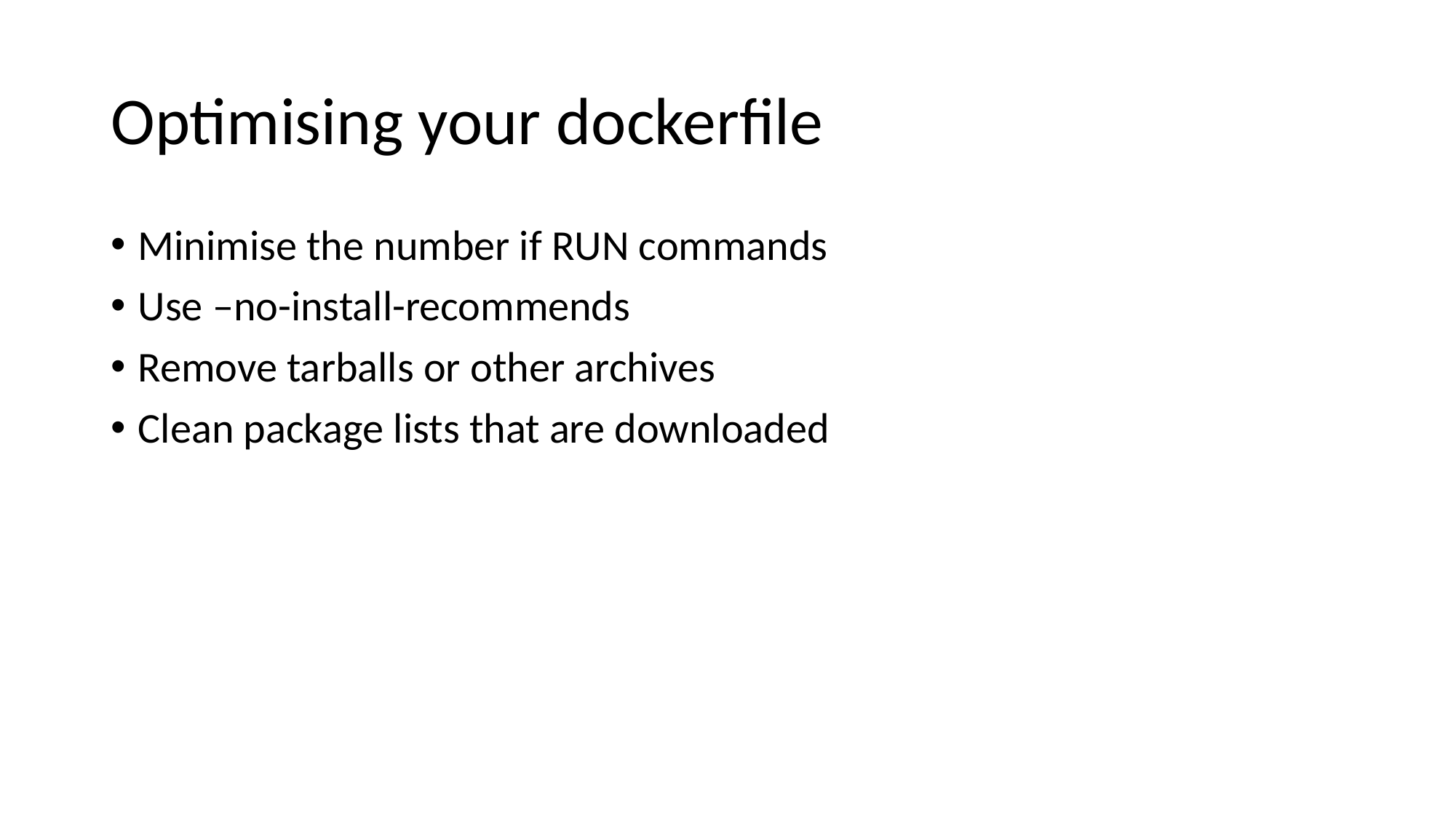

# Optimising your dockerfile
Minimise the number if RUN commands
Use –no-install-recommends
Remove tarballs or other archives
Clean package lists that are downloaded